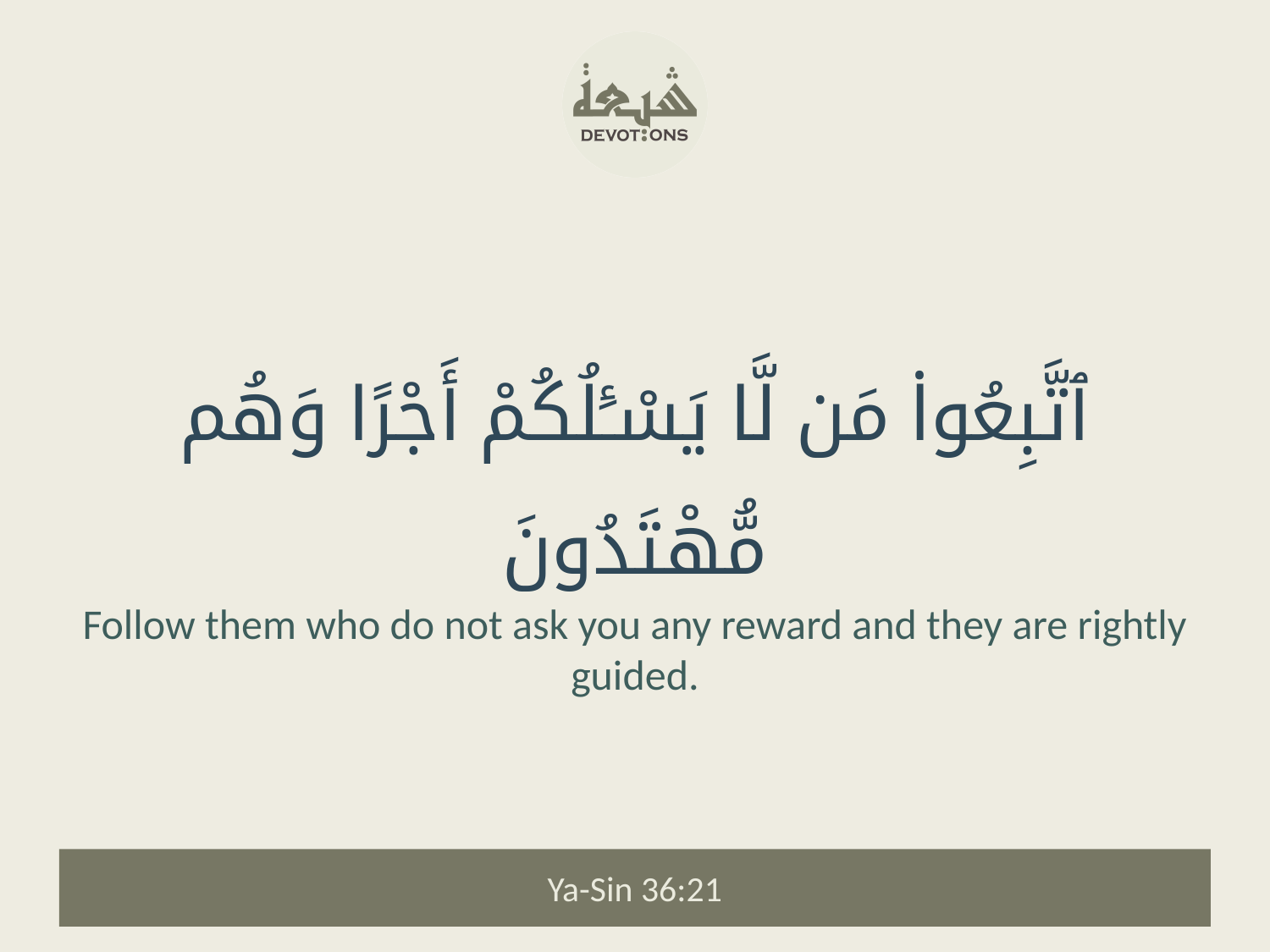

ٱتَّبِعُوا۟ مَن لَّا يَسْـَٔلُكُمْ أَجْرًا وَهُم مُّهْتَدُونَ
Follow them who do not ask you any reward and they are rightly guided.
Ya-Sin 36:21